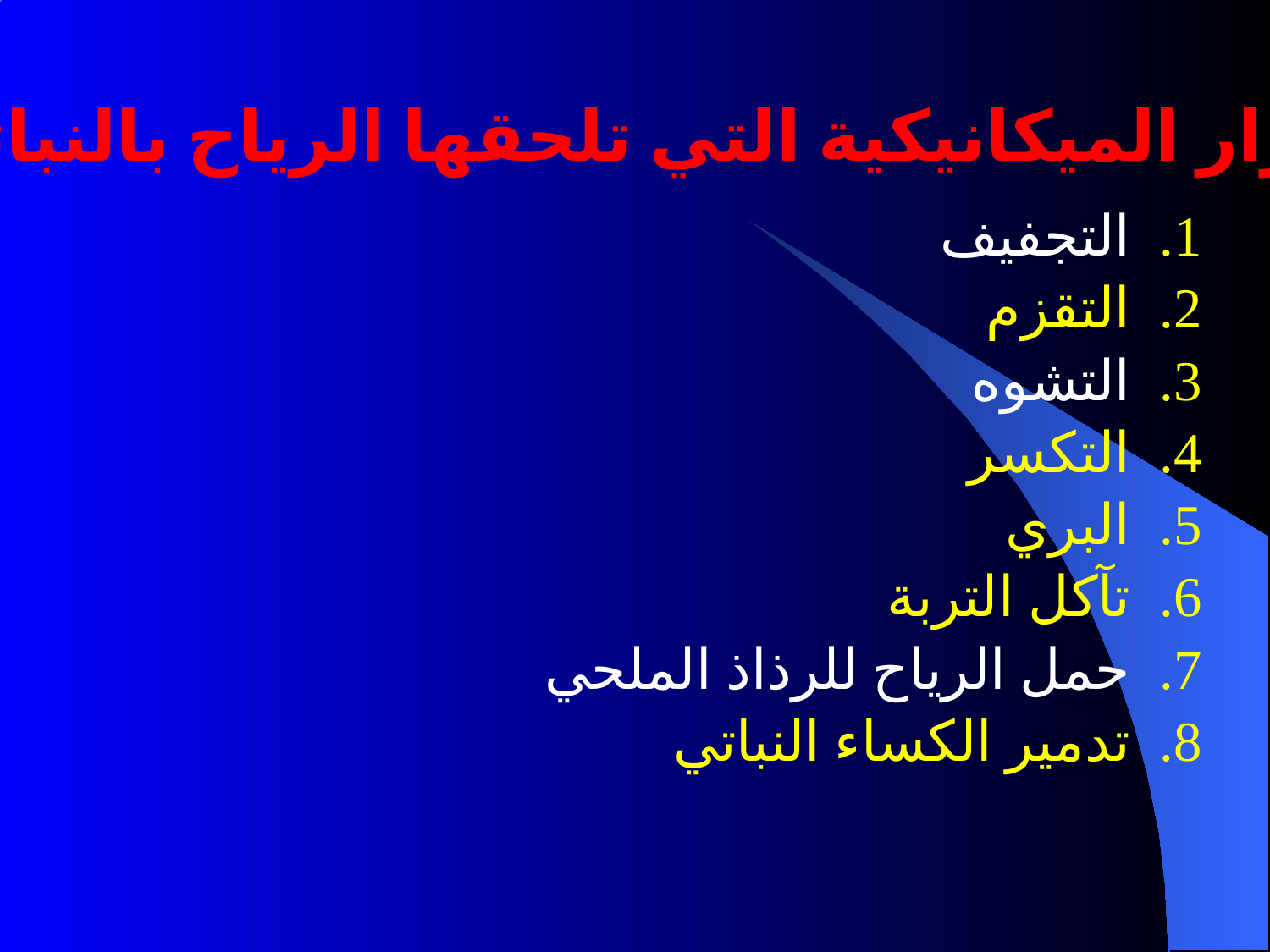

الأضرار الميكانيكية التي تلحقها الرياح بالنباتات
التجفيف
التقزم
التشوه
التكسر
البري
تآكل التربة
حمل الرياح للرذاذ الملحي
تدمير الكساء النباتي